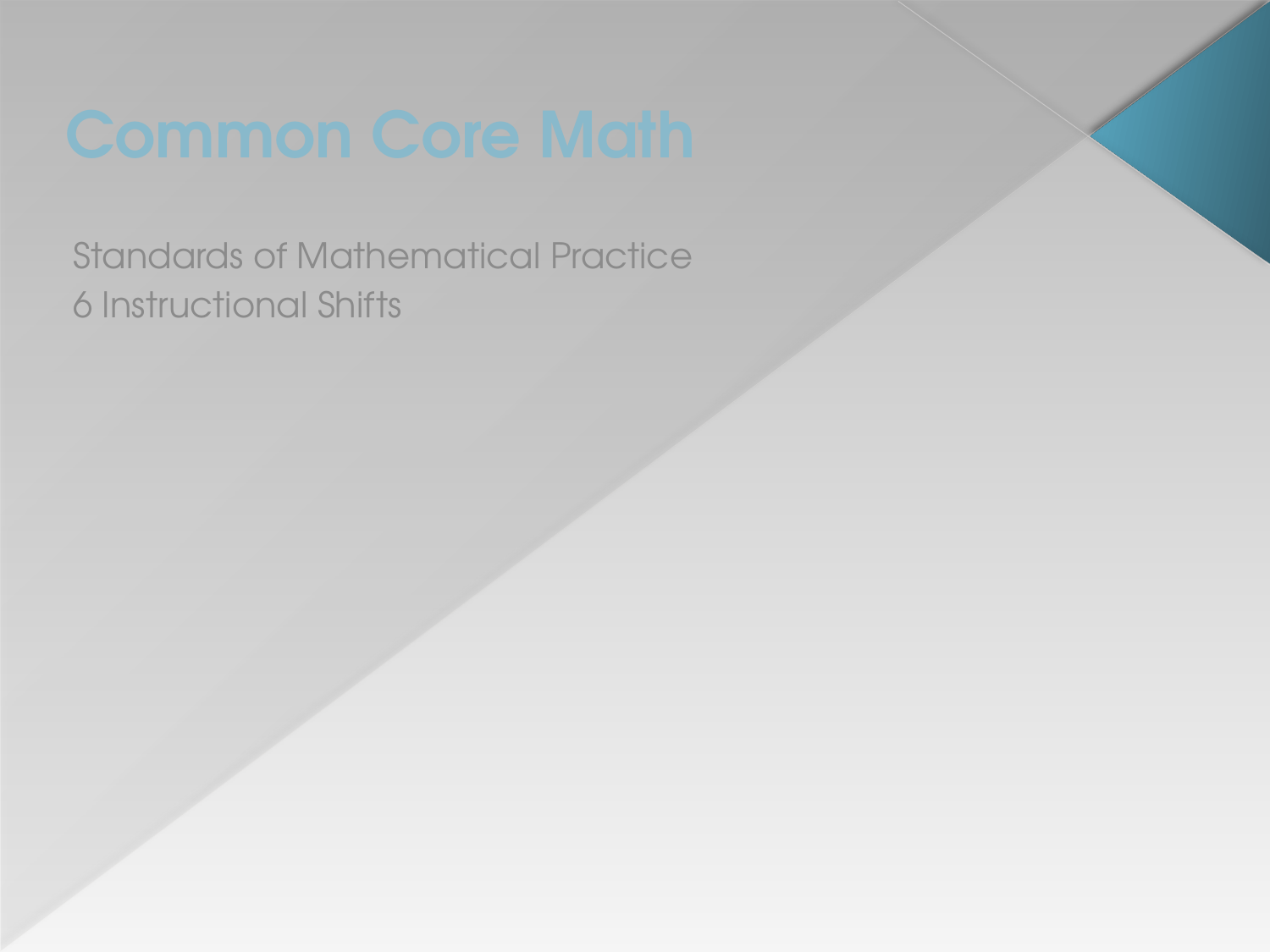

# Common Core Math
Standards of Mathematical Practice
6 Instructional Shifts